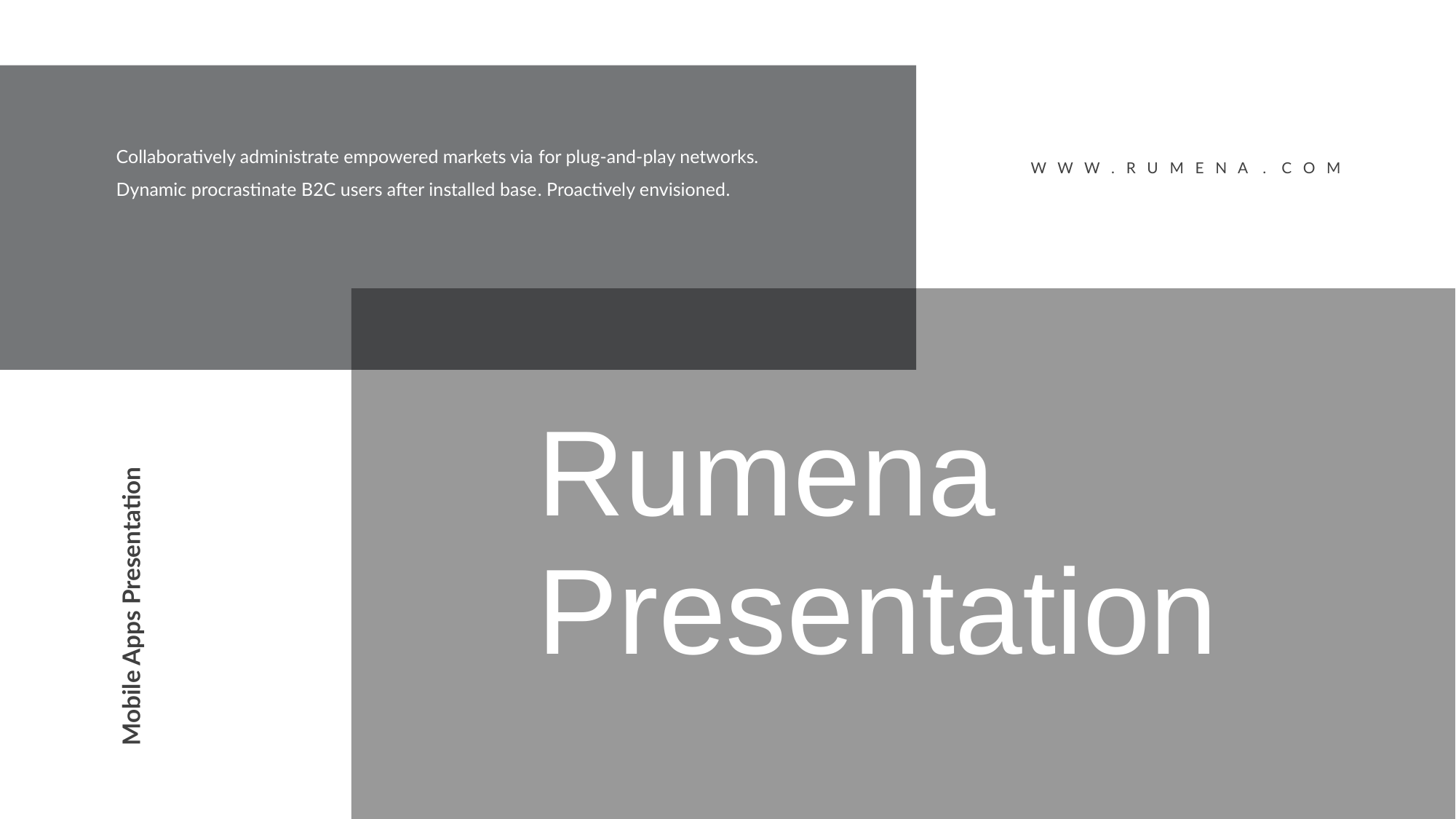

Collaboratively administrate empowered markets via for plug-and-play networks. Dynamic procrastinate B2C users after installed base. Proactively envisioned.
W   W   W   .   R   U   M   E   N   A    .    C   O   M

Rumena Presentation
Mobile Apps Presentation